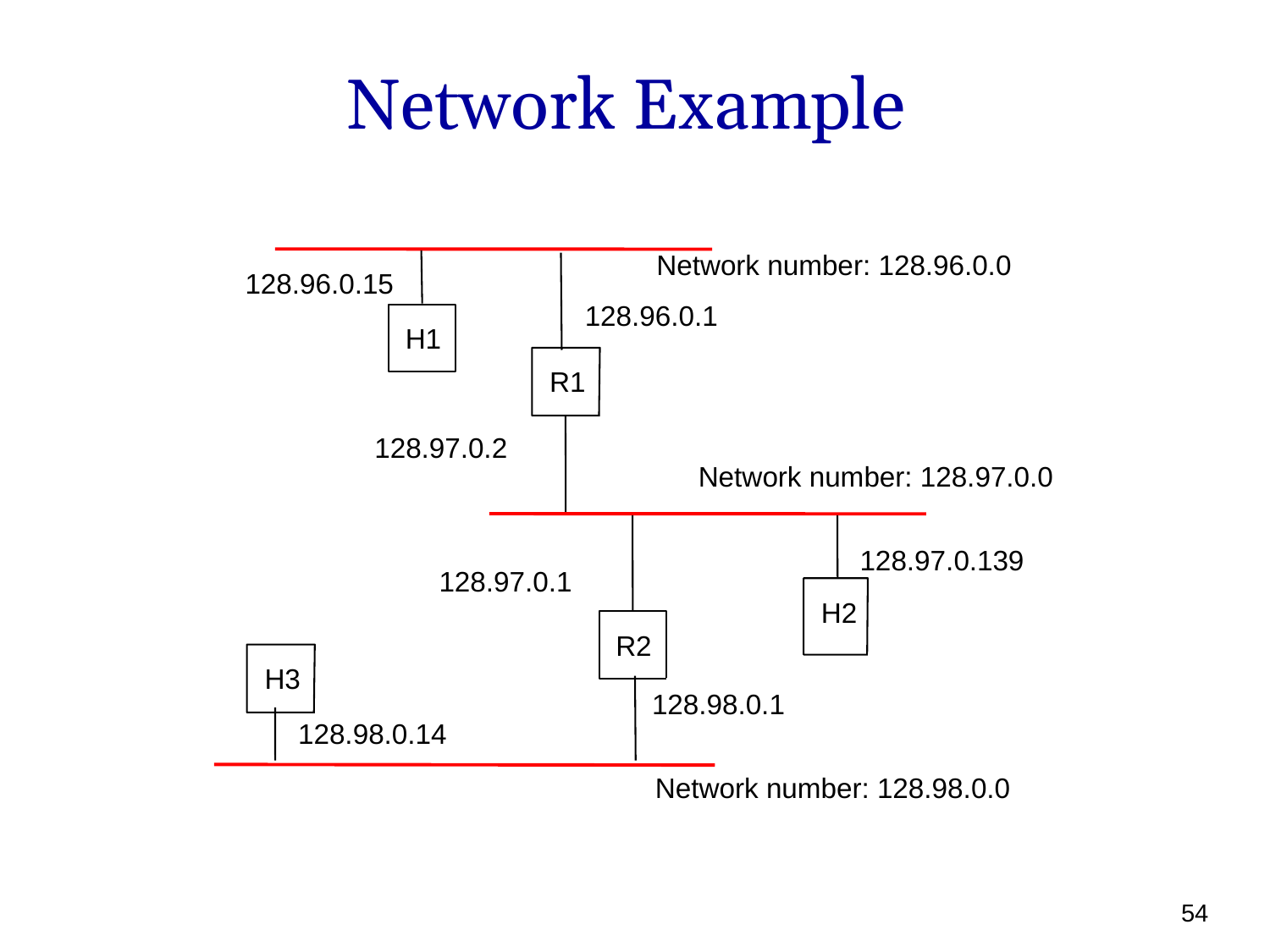

# Network Example
Network number: 128.96.0.0

128.96.0.15
128.96.0.1

H1

R1

128.97.0.2
Network number: 128.97.0.0

128.97.0.139
128.97.0.1

H2

R2

H3

128.98.0.1

128.98.0.14

Network number: 128.98.0.0
54